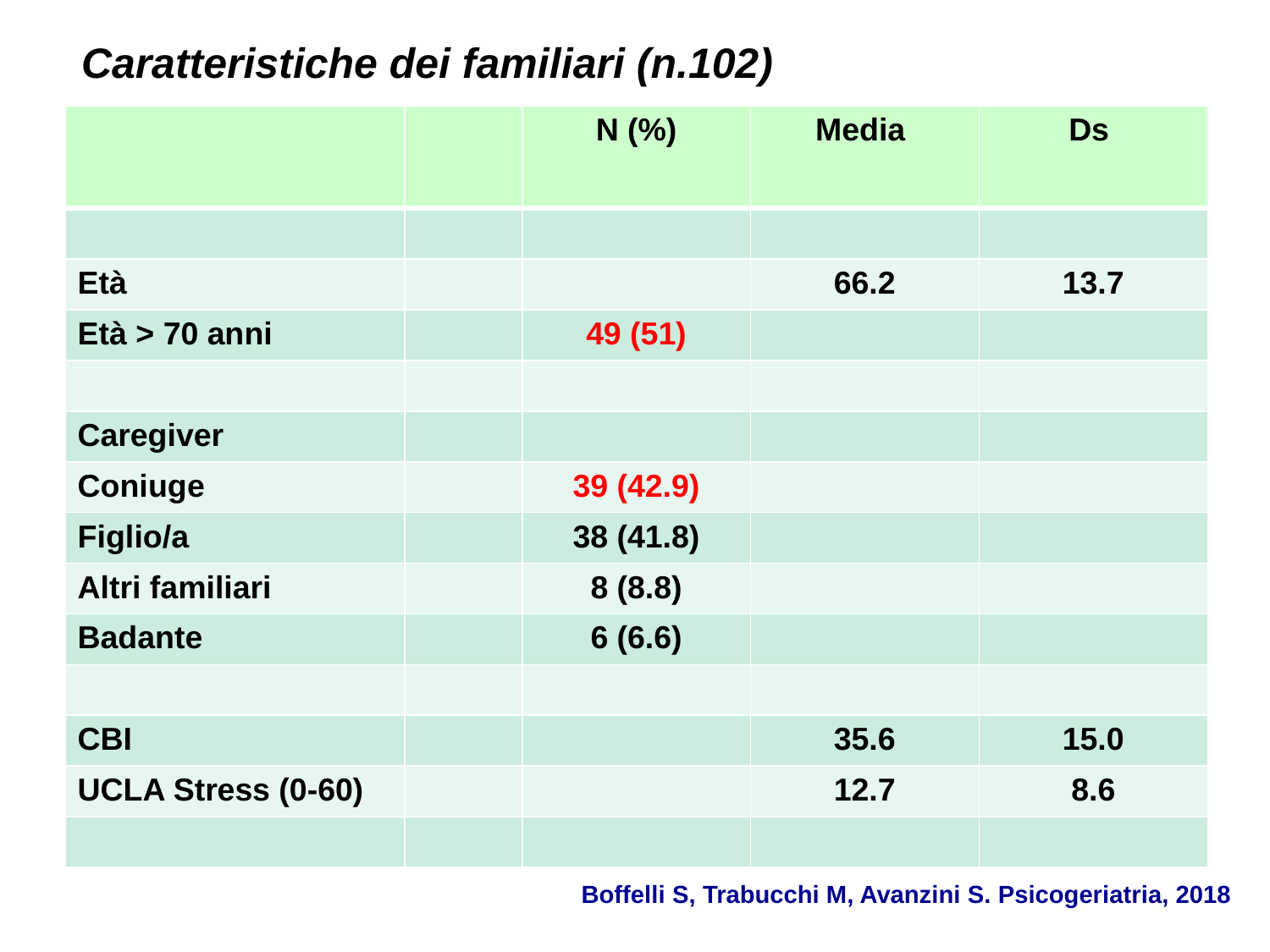

# Caratteristiche dei familiari (n.102)
|  |  | N (%) | Media | Ds |
| --- | --- | --- | --- | --- |
|  |  |  |  |  |
| Età |  |  | 66.2 | 13.7 |
| Età > 70 anni |  | 49 (51) |  |  |
|  |  |  |  |  |
| Caregiver |  |  |  |  |
| Coniuge |  | 39 (42.9) |  |  |
| Figlio/a |  | 38 (41.8) |  |  |
| Altri familiari |  | 8 (8.8) |  |  |
| Badante |  | 6 (6.6) |  |  |
|  |  |  |  |  |
| CBI |  |  | 35.6 | 15.0 |
| UCLA Stress (0-60) |  |  | 12.7 | 8.6 |
|  |  |  |  |  |
Boffelli S, Trabucchi M, Avanzini S. Psicogeriatria, 2018